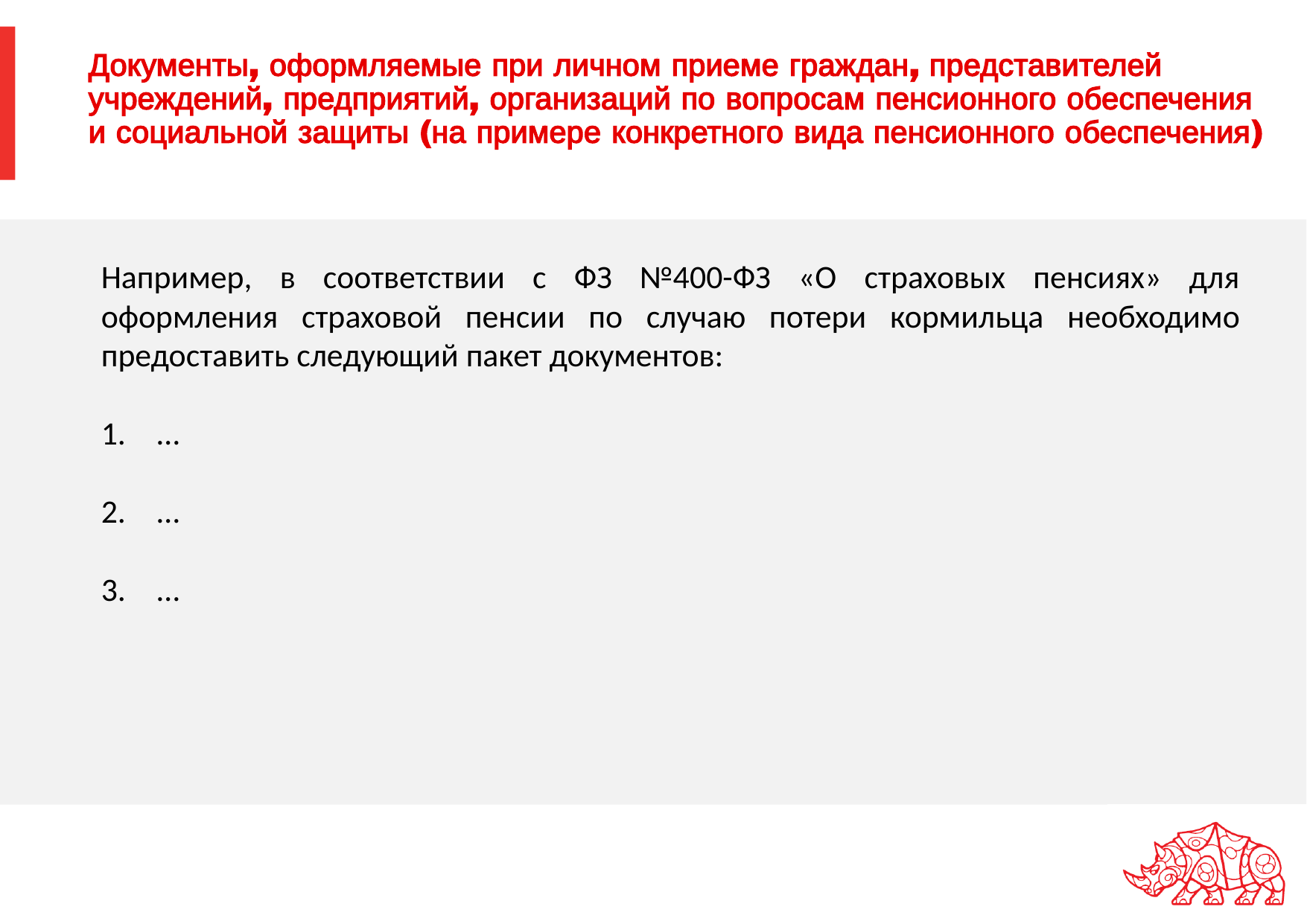

# Документы, оформляемые при личном приеме граждан, представителей учреждений, предприятий, организаций по вопросам пенсионного обеспечения и социальной защиты (на примере конкретного вида пенсионного обеспечения)
Например, в соответствии с ФЗ №400-ФЗ «О страховых пенсиях» для оформления страховой пенсии по случаю потери кормильца необходимо предоставить следующий пакет документов:

…

…

…